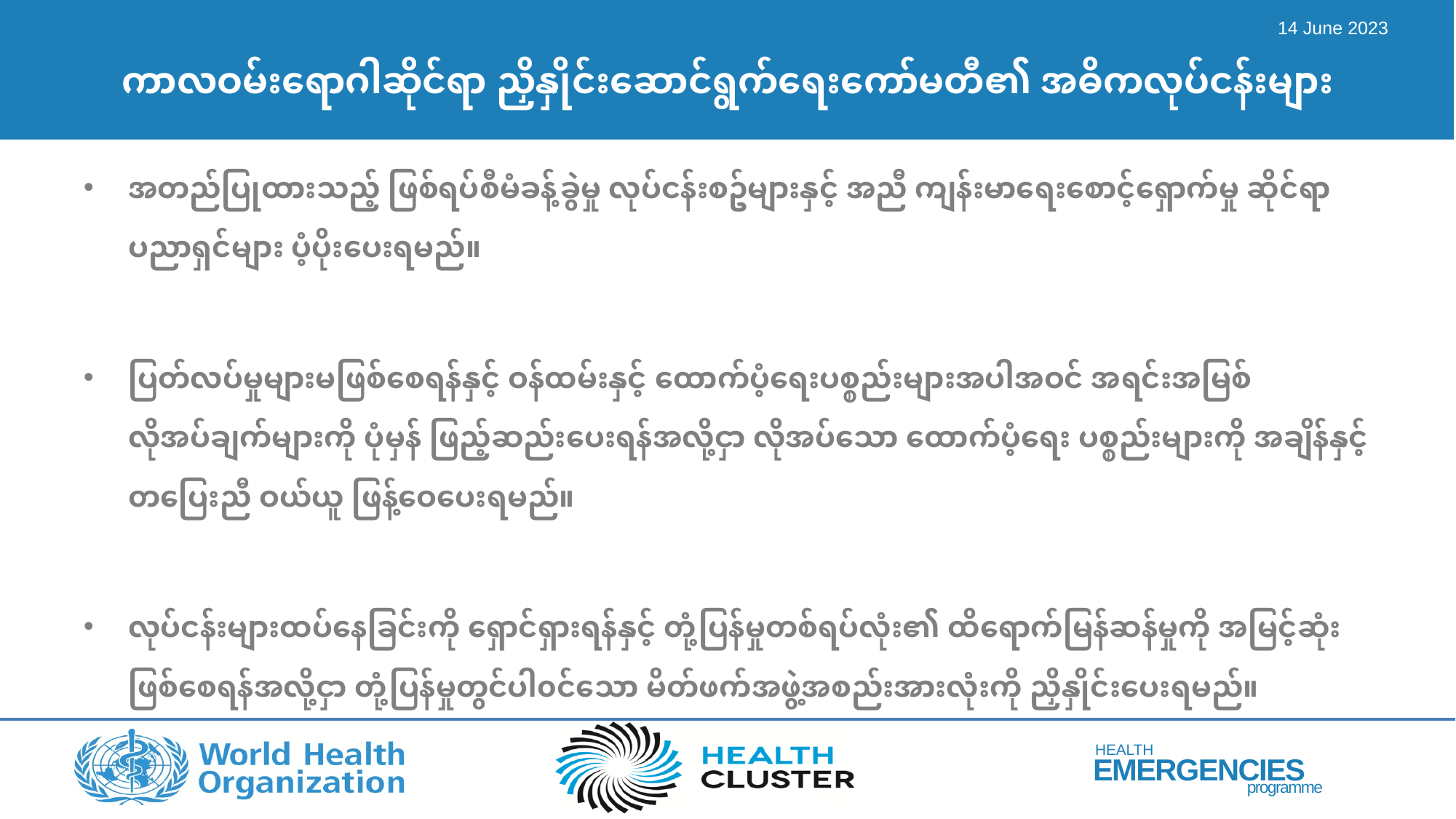

# ကာလဝမ်းရောဂါဆိုင်ရာ ညှိနှိုင်းဆောင်ရွက်ရေးကော်မတီ၏ အဓိကလုပ်ငန်းများ
14 June 2023
အတည်ပြုထားသည့် ဖြစ်ရပ်စီမံခန့်ခွဲမှု လုပ်ငန်းစဥ်များနှင့် အညီ ကျန်းမာရေးစောင့်ရှောက်မှု ဆိုင်ရာ ပညာရှင်များ ပံ့ပိုးပေးရမည်။

ပြတ်လပ်မှုများမဖြစ်စေရန်နှင့် ဝန်ထမ်းနှင့် ထောက်ပံ့ရေးပစ္စည်းများအပါအဝင် အရင်းအမြစ် လိုအပ်ချက်များကို ပုံမှန် ဖြည့်ဆည်းပေးရန်အလို့ငှာ လိုအပ်သော ထောက်ပံ့ရေး ပစ္စည်းများကို အချိန်နှင့်တပြေးညီ ဝယ်ယူ ဖြန့်ဝေပေးရမည်။

လုပ်ငန်းများထပ်နေခြင်းကို ရှောင်ရှားရန်နှင့် တုံ့ပြန်မှုတစ်ရပ်လုံး၏ ထိရောက်မြန်ဆန်မှုကို အမြင့်ဆုံးဖြစ်စေရန်အလို့ငှာ တုံ့ပြန်မှုတွင်ပါ၀င်သော မိတ်ဖက်အဖွဲ့အစည်းအားလုံးကို ညှိနှိုင်းပေးရမည်။